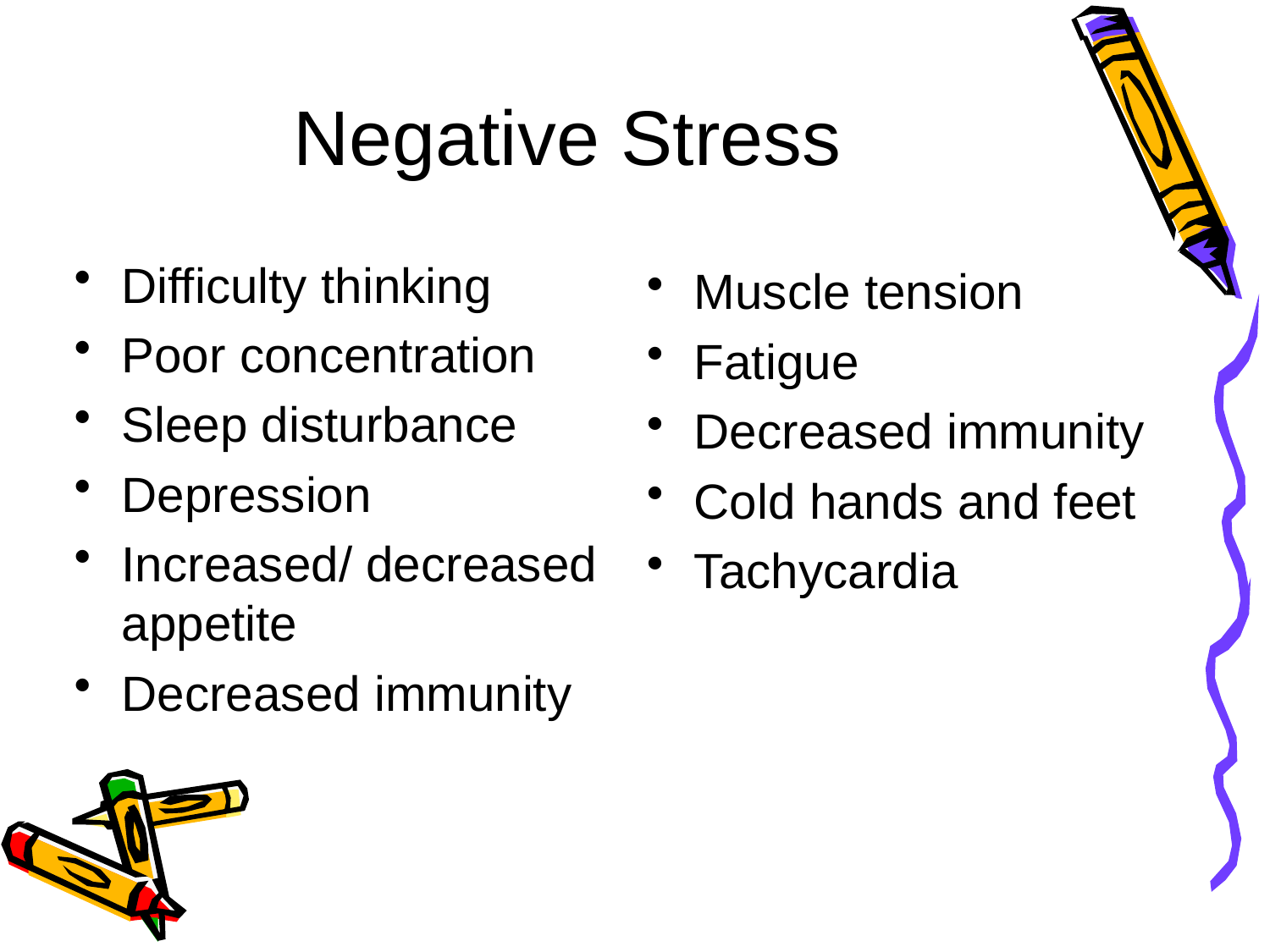

# Negative Stress
Difficulty thinking
Poor concentration
Sleep disturbance
Depression
Increased/ decreased appetite
Decreased immunity
Muscle tension
Fatigue
Decreased immunity
Cold hands and feet
Tachycardia